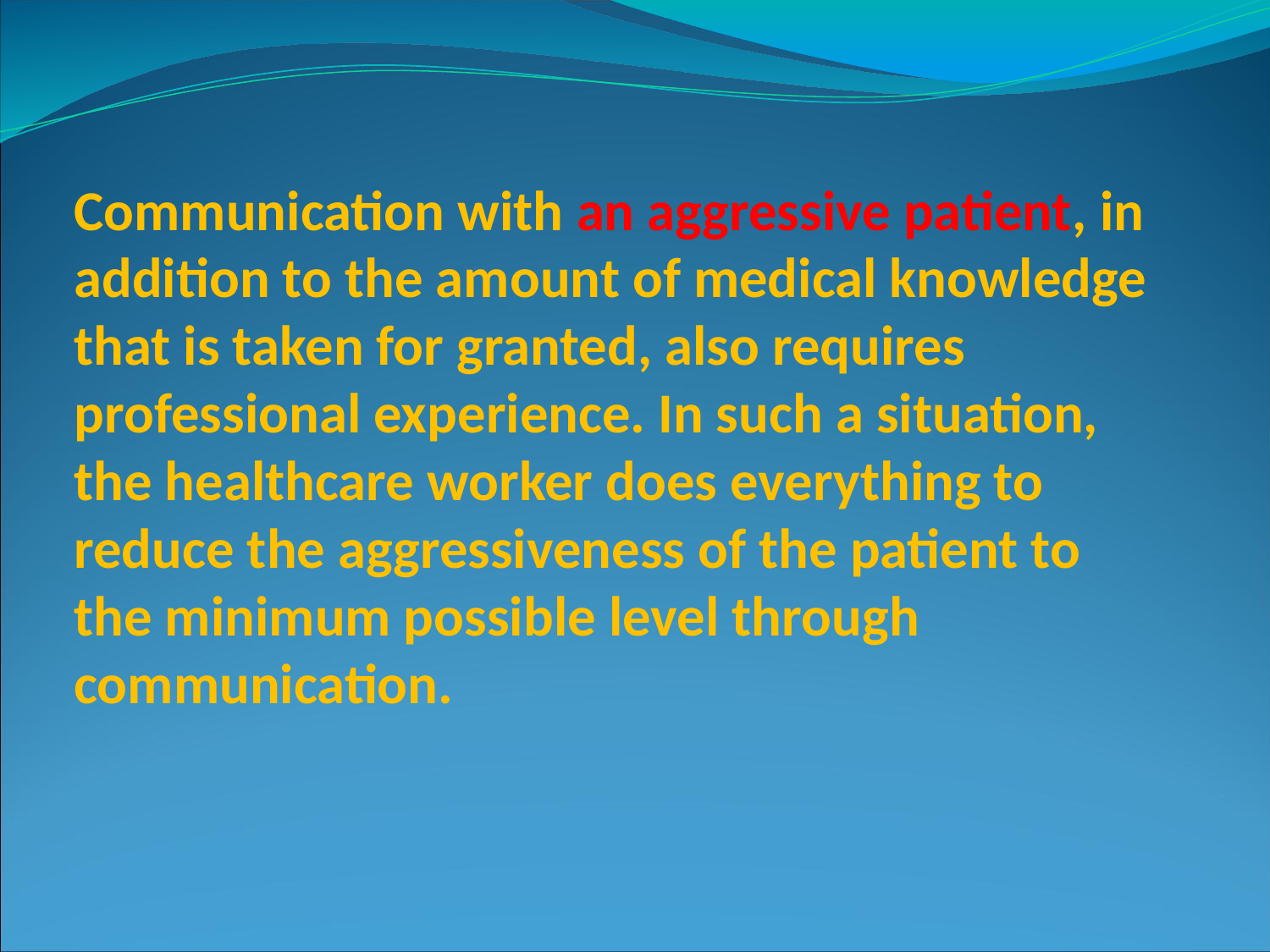

Communication with an aggressive patient, in addition to the amount of medical knowledge that is taken for granted, also requires professional experience. In such a situation, the healthcare worker does everything to reduce the aggressiveness of the patient to the minimum possible level through communication.